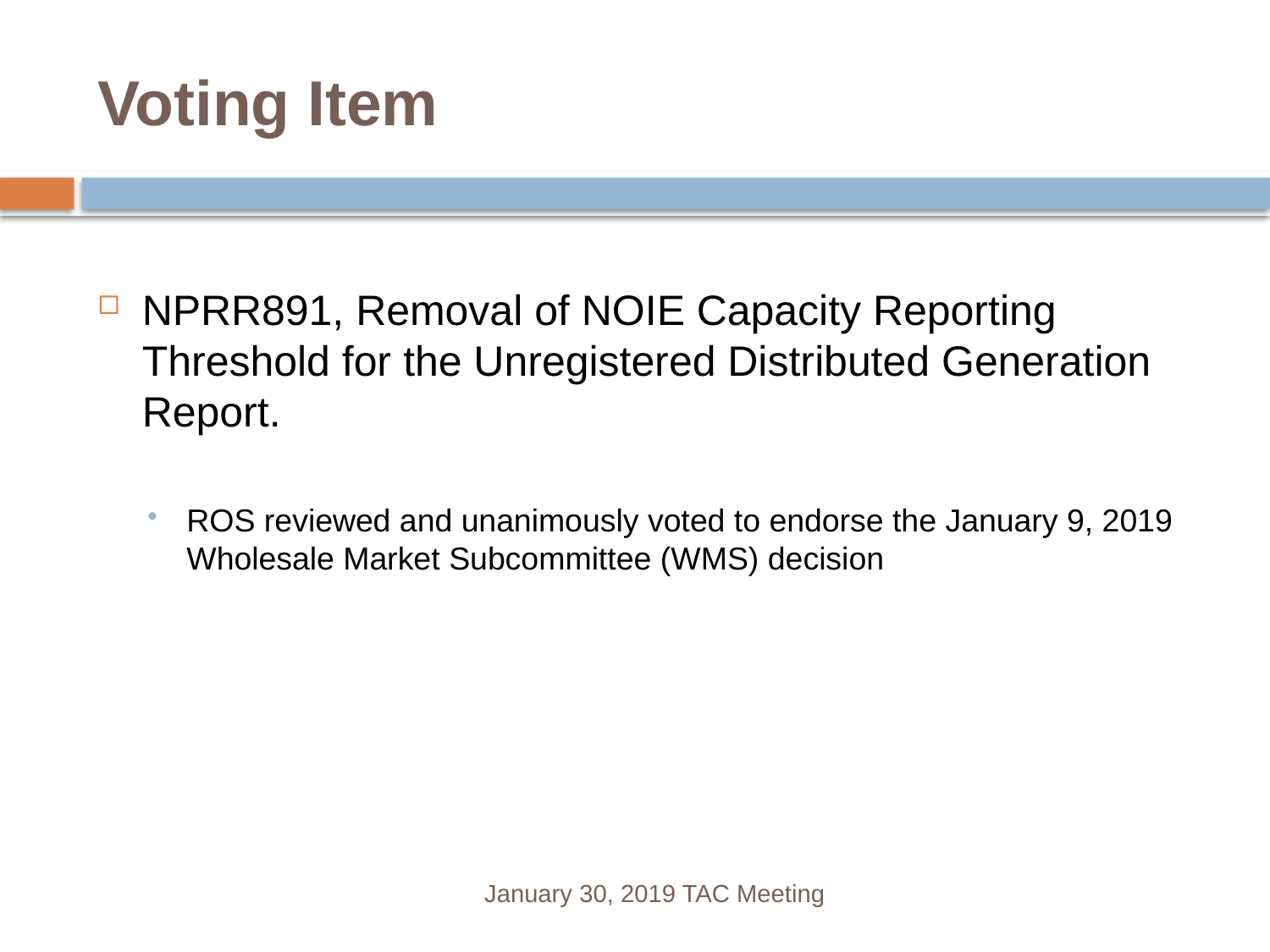

# Voting Item

NPRR891, Removal of NOIE Capacity Reporting Threshold for the Unregistered Distributed Generation Report.

ROS reviewed and unanimously voted to endorse the January 9, 2019 Wholesale Market Subcommittee (WMS) decision
January 30, 2019 TAC Meeting